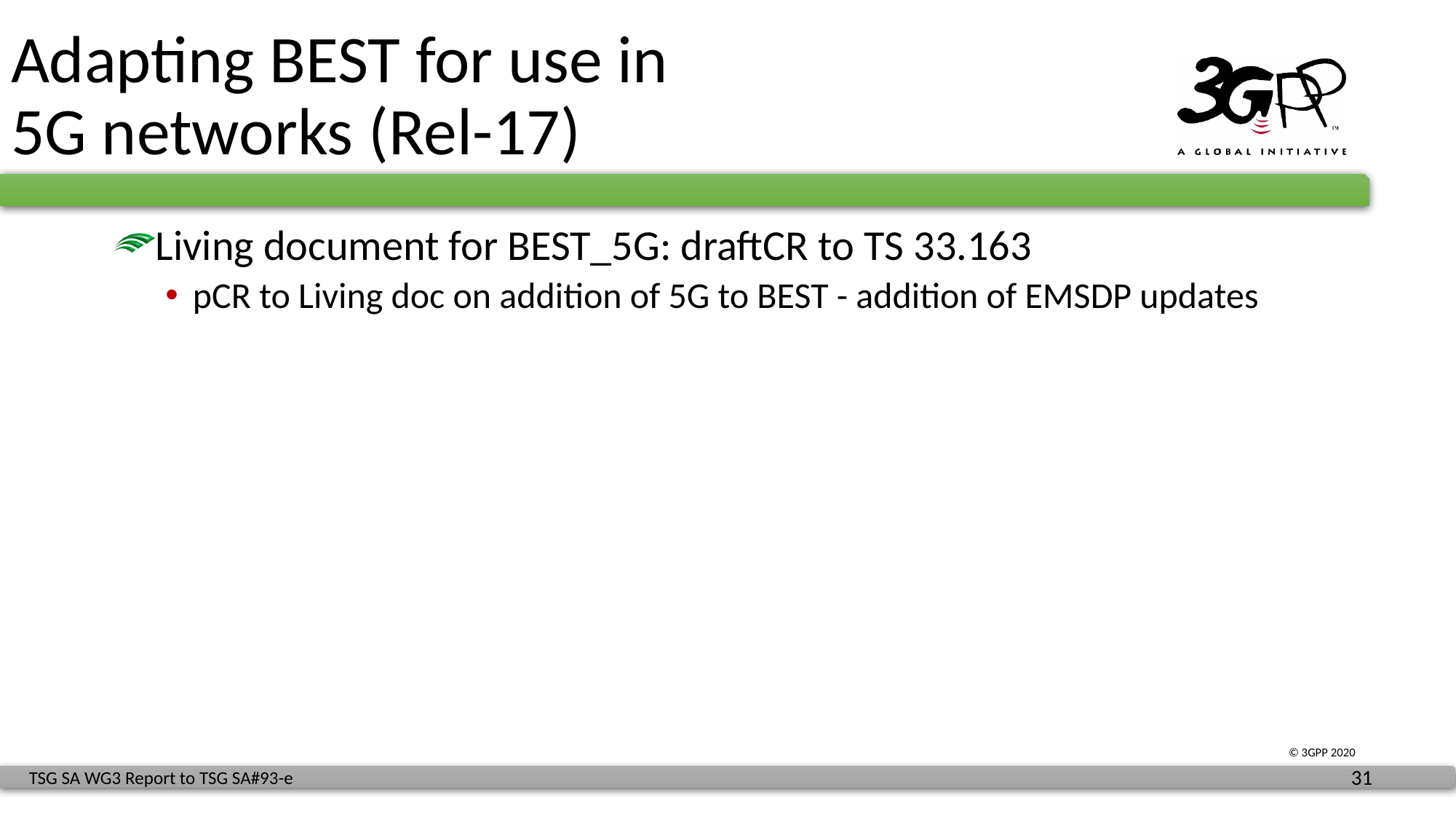

# Adapting BEST for use in 5G networks (Rel-17)
Living document for BEST_5G: draftCR to TS 33.163
pCR to Living doc on addition of 5G to BEST - addition of EMSDP updates